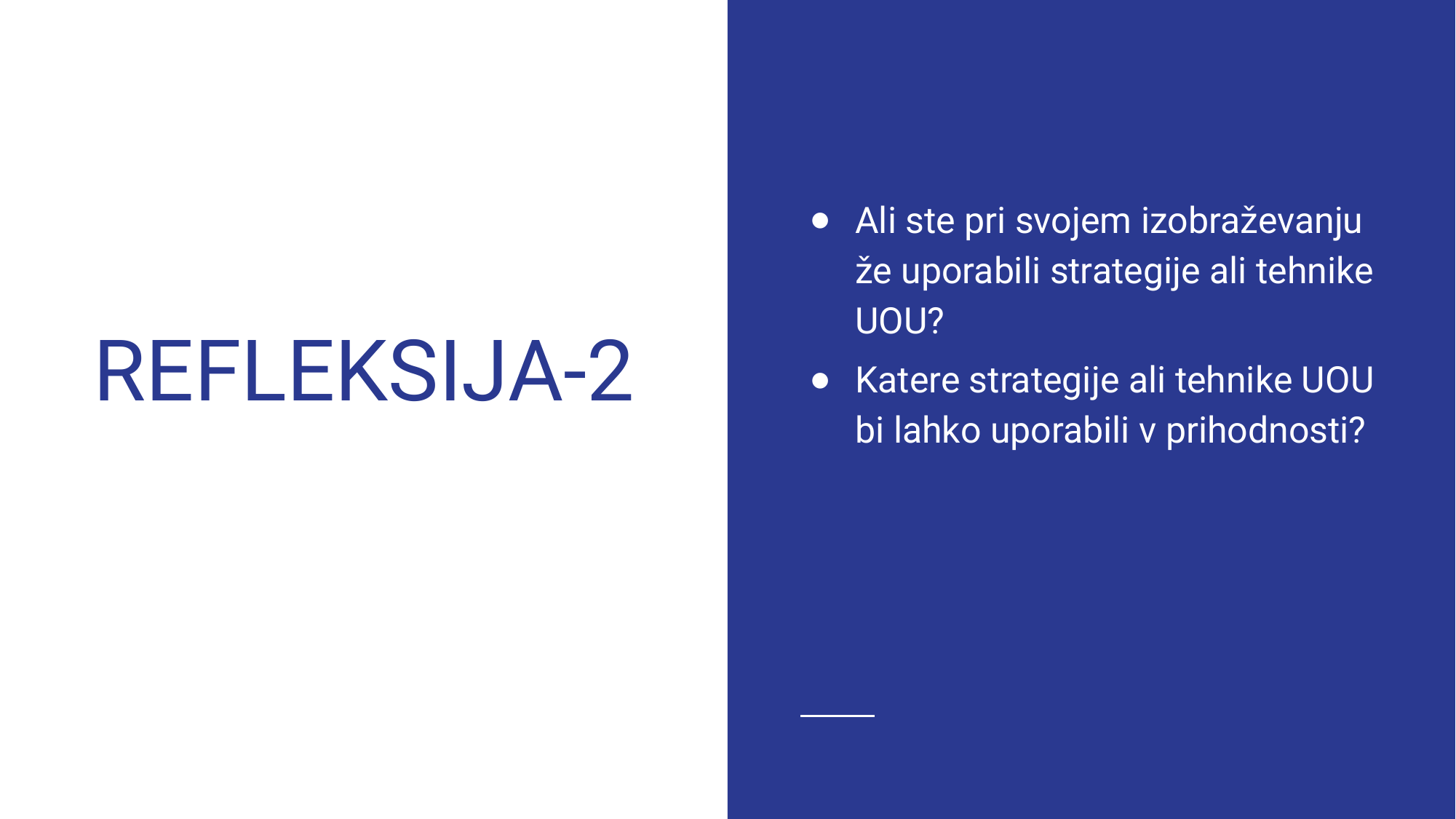

Ali ste pri svojem izobraževanju že uporabili strategije ali tehnike UOU?
Katere strategije ali tehnike UOU bi lahko uporabili v prihodnosti?

# REFLEKSIJA-2